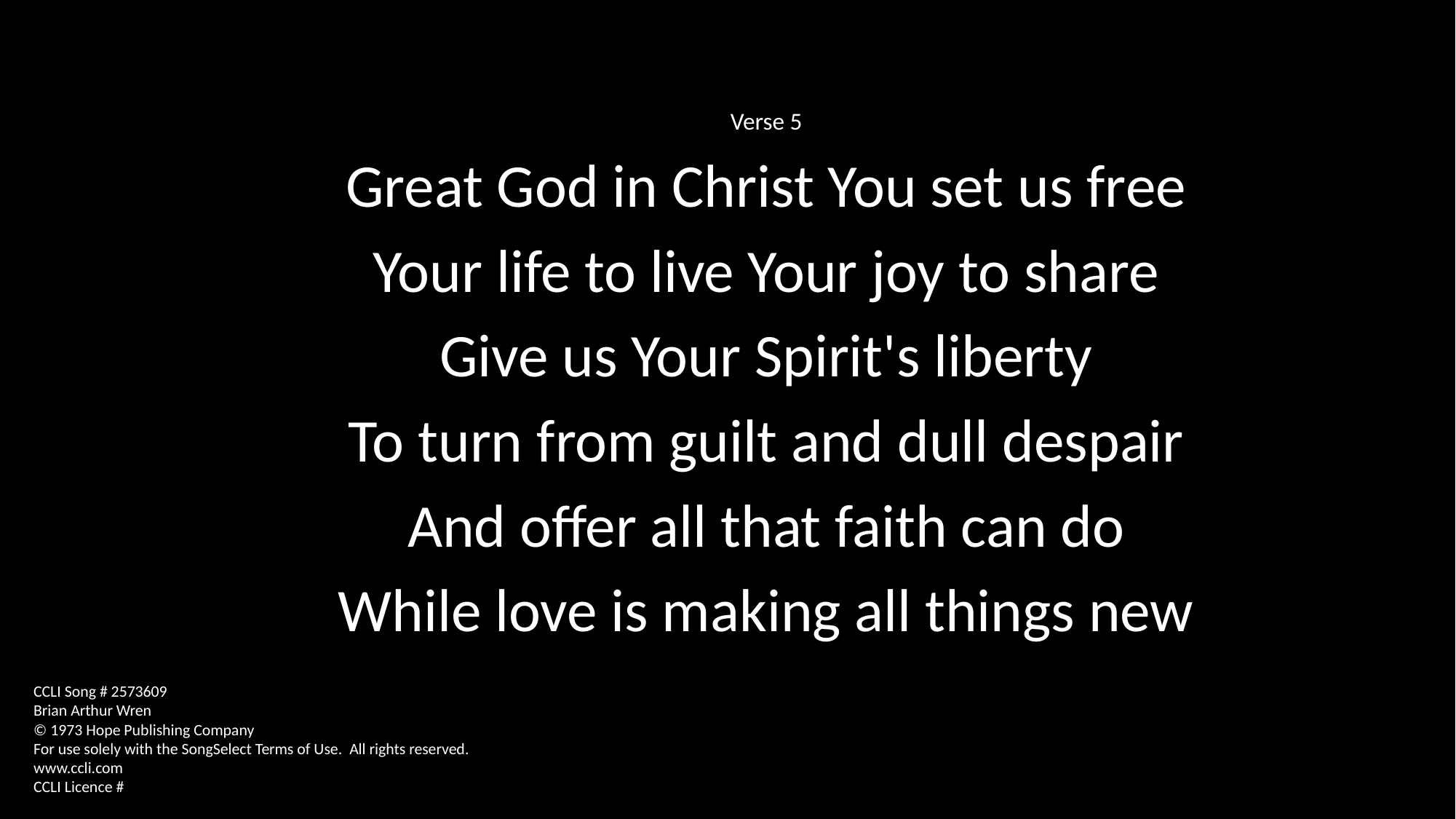

Verse 5
Great God in Christ You set us free
Your life to live Your joy to share
Give us Your Spirit's liberty
To turn from guilt and dull despair
And offer all that faith can do
While love is making all things new
CCLI Song # 2573609
Brian Arthur Wren
© 1973 Hope Publishing Company
For use solely with the SongSelect Terms of Use.  All rights reserved. www.ccli.com
CCLI Licence #